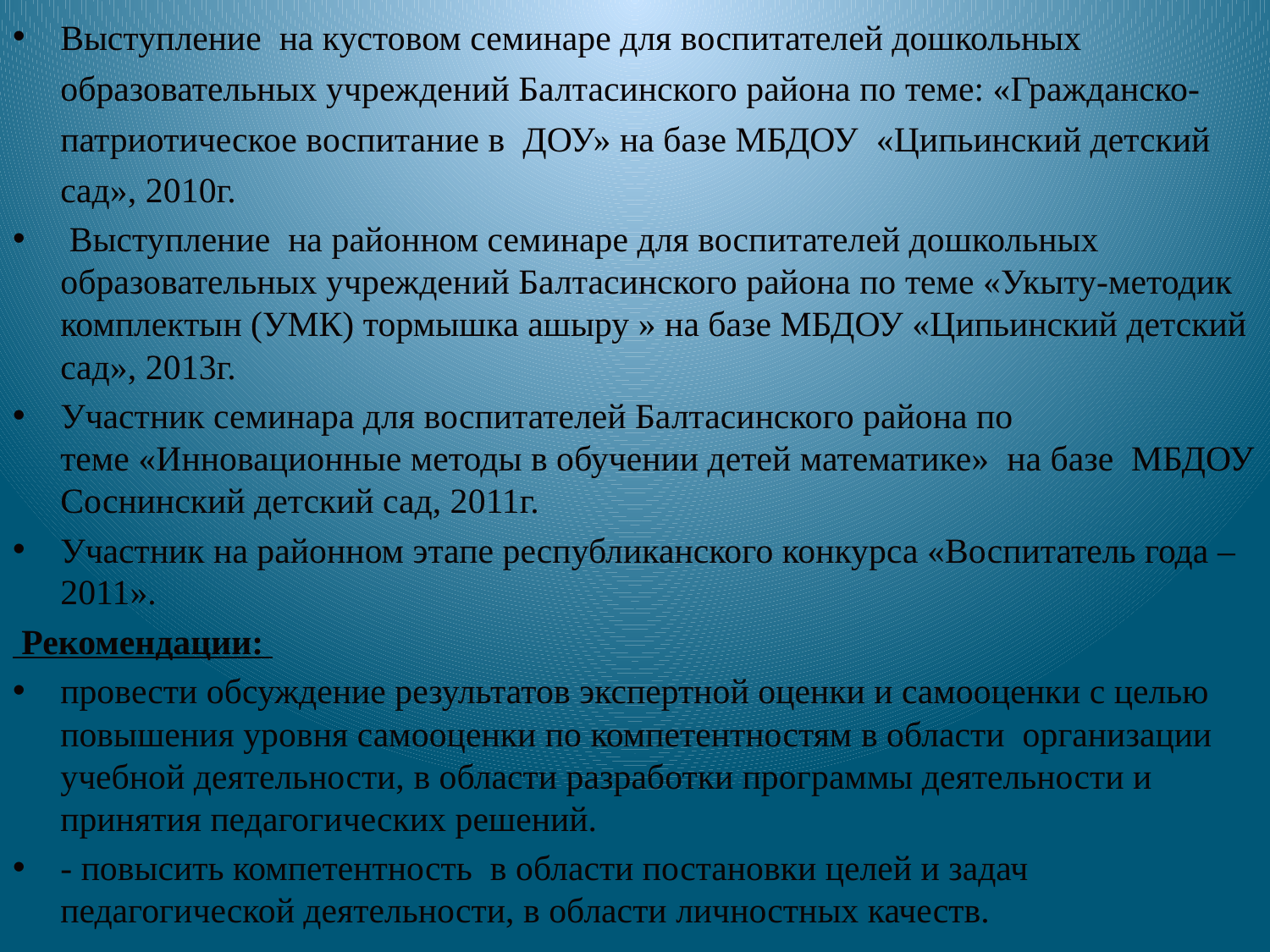

Выступление  на кустовом семинаре для воспитателей дошкольных образовательных учреждений Балтасинского района по теме: «Гражданско-патриотическое воспитание в  ДОУ» на базе МБДОУ  «Ципьинский детский сад», 2010г.
 Выступление  на районном семинаре для воспитателей дошкольных образовательных учреждений Балтасинского района по теме «Укыту-методик комплектын (УМК) тормышка ашыру » на базе МБДОУ «Ципьинский детский сад», 2013г.
Участник семинара для воспитателей Балтасинского района по теме «Инновационные методы в обучении детей математике»  на базе  МБДОУ Соснинский детский сад, 2011г.
Участник на районном этапе республиканского конкурса «Воспитатель года – 2011».
 Рекомендации:
провести обсуждение результатов экспертной оценки и самооценки с целью повышения уровня самооценки по компетентностям в области  организации учебной деятельности, в области разработки программы деятельности и принятия педагогических решений.
- повысить компетентность  в области постановки целей и задач педагогической деятельности, в области личностных качеств.